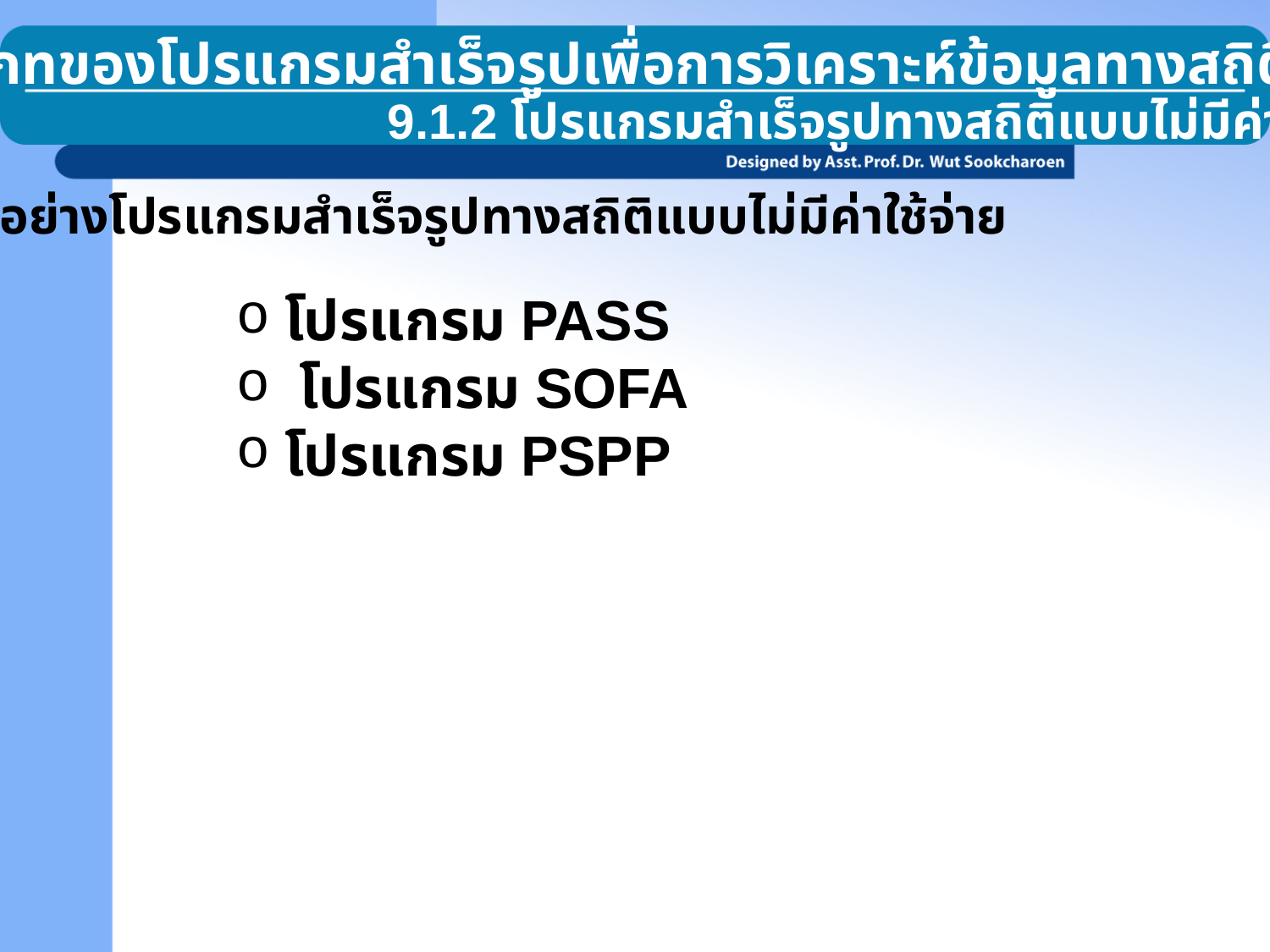

9.1 ประเภทของโปรแกรมสำเร็จรูปเพื่อการวิเคราะห์ข้อมูลทางสถิติ
9.1.2 โปรแกรมสำเร็จรูปทางสถิติแบบไม่มีค่าใช้จ่าย
ตัวอย่างโปรแกรมสำเร็จรูปทางสถิติแบบไม่มีค่าใช้จ่าย
 โปรแกรม PASS
  โปรแกรม SOFA
 โปรแกรม PSPP